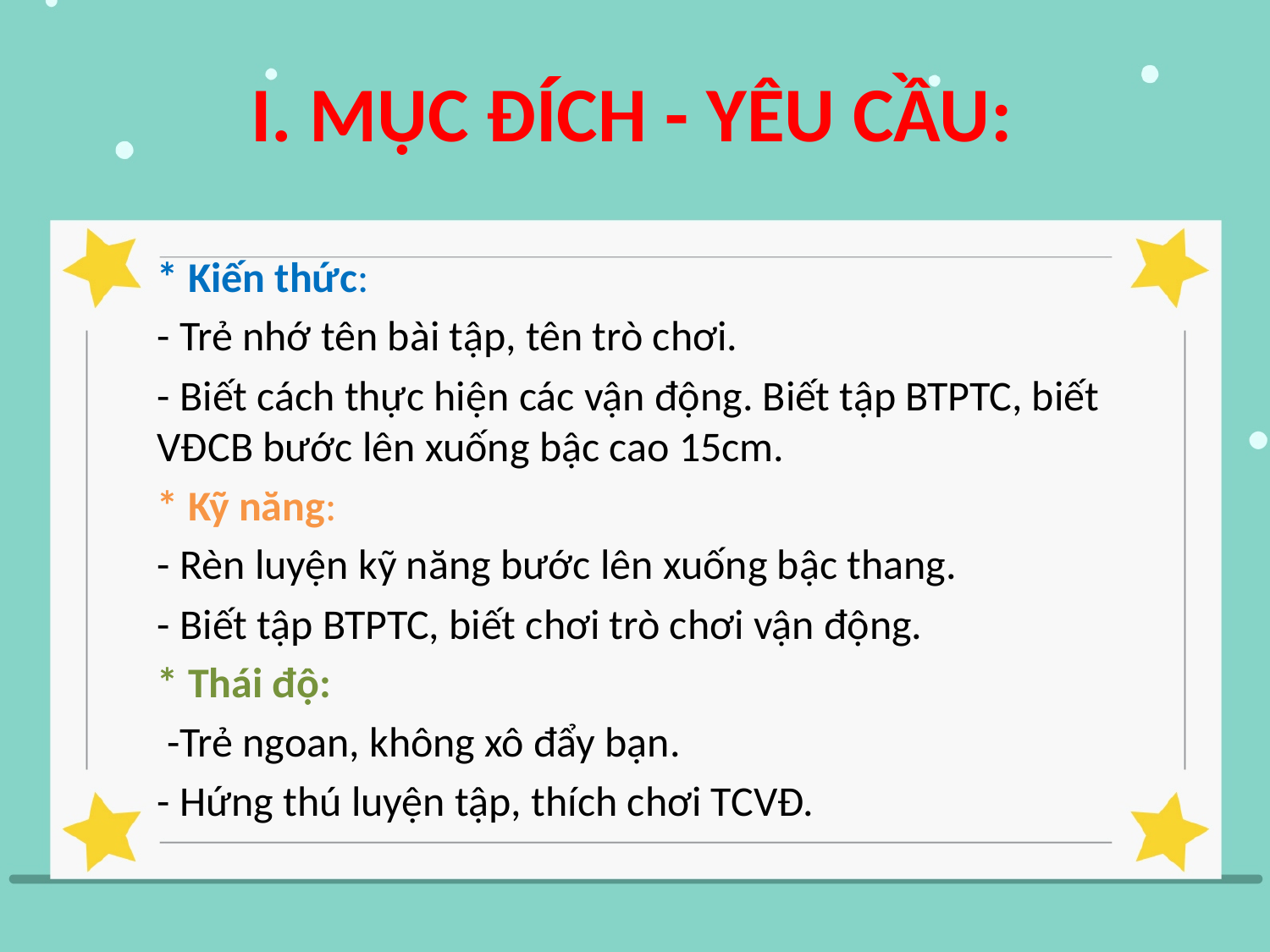

# I. MỤC ĐÍCH - YÊU CẦU:
* Kiến thức:
- Trẻ nhớ tên bài tập, tên trò chơi.
- Biết cách thực hiện các vận động. Biết tập BTPTC, biết VĐCB bước lên xuống bậc cao 15cm.
* Kỹ năng:
- Rèn luyện kỹ năng bước lên xuống bậc thang.
- Biết tập BTPTC, biết chơi trò chơi vận động.
* Thái độ:
 -Trẻ ngoan, không xô đẩy bạn.
- Hứng thú luyện tập, thích chơi TCVĐ.